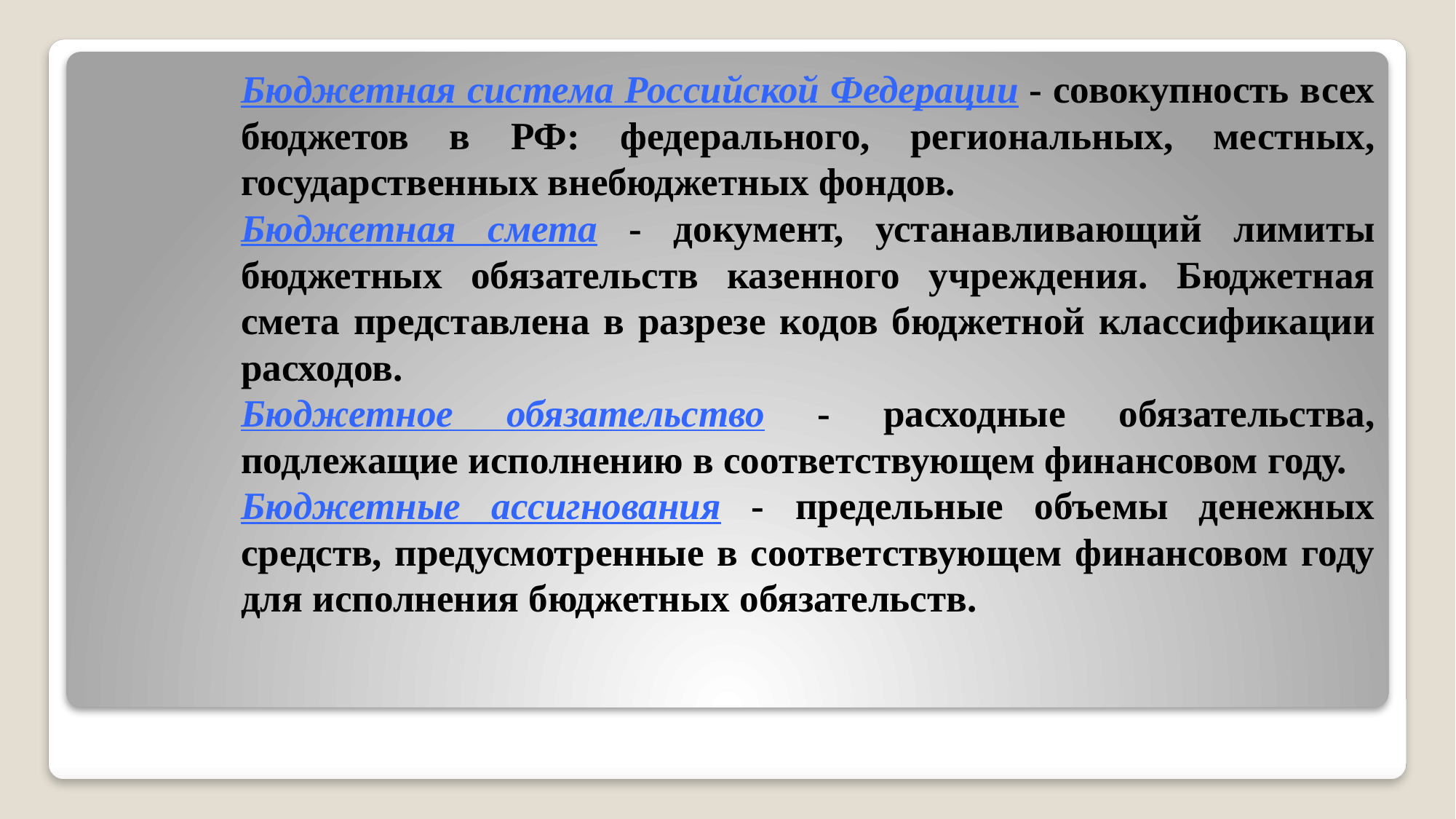

Бюджетная система Российской Федерации - совокупность всех бюджетов в РФ: федерального, региональных, местных, государственных внебюджетных фондов.
Бюджетная смета - документ, устанавливающий лимиты бюджетных обязательств казенного учреждения. Бюджетная смета представлена в разрезе кодов бюджетной классификации расходов.
Бюджетное обязательство - расходные обязательства, подлежащие исполнению в соответствующем финансовом году.
Бюджетные ассигнования - предельные объемы денежных средств, предусмотренные в соответствующем финансовом году для исполнения бюджетных обязательств.